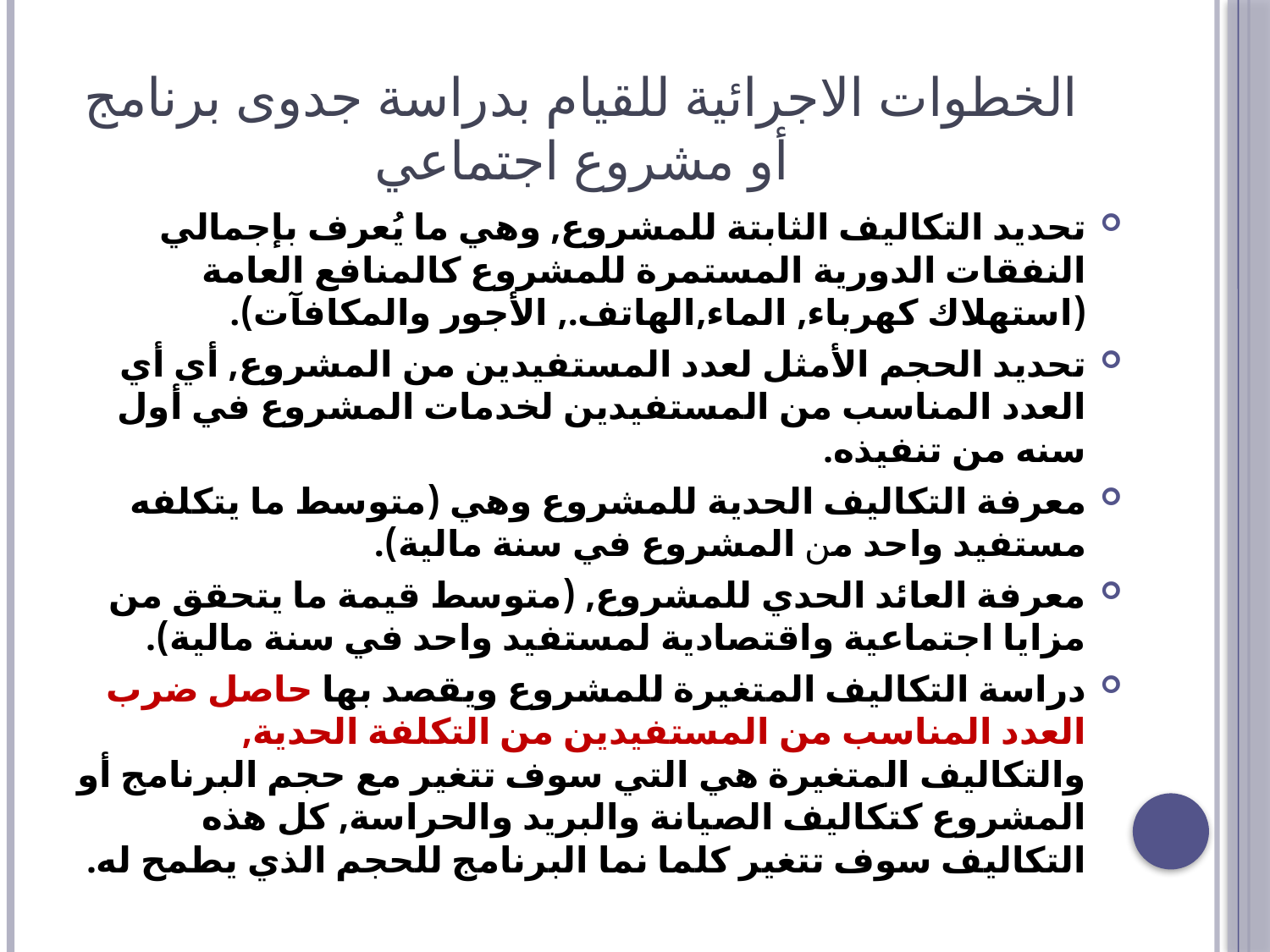

# الخطوات الاجرائية للقيام بدراسة جدوى برنامج أو مشروع اجتماعي
تحديد التكاليف الثابتة للمشروع, وهي ما يُعرف بإجمالي النفقات الدورية المستمرة للمشروع كالمنافع العامة (استهلاك كهرباء, الماء,الهاتف., الأجور والمكافآت).
تحديد الحجم الأمثل لعدد المستفيدين من المشروع, أي أي العدد المناسب من المستفيدين لخدمات المشروع في أول سنه من تنفيذه.
معرفة التكاليف الحدية للمشروع وهي (متوسط ما يتكلفه مستفيد واحد من المشروع في سنة مالية).
معرفة العائد الحدي للمشروع, (متوسط قيمة ما يتحقق من مزايا اجتماعية واقتصادية لمستفيد واحد في سنة مالية).
دراسة التكاليف المتغيرة للمشروع ويقصد بها حاصل ضرب العدد المناسب من المستفيدين من التكلفة الحدية, والتكاليف المتغيرة هي التي سوف تتغير مع حجم البرنامج أو المشروع كتكاليف الصيانة والبريد والحراسة, كل هذه التكاليف سوف تتغير كلما نما البرنامج للحجم الذي يطمح له.